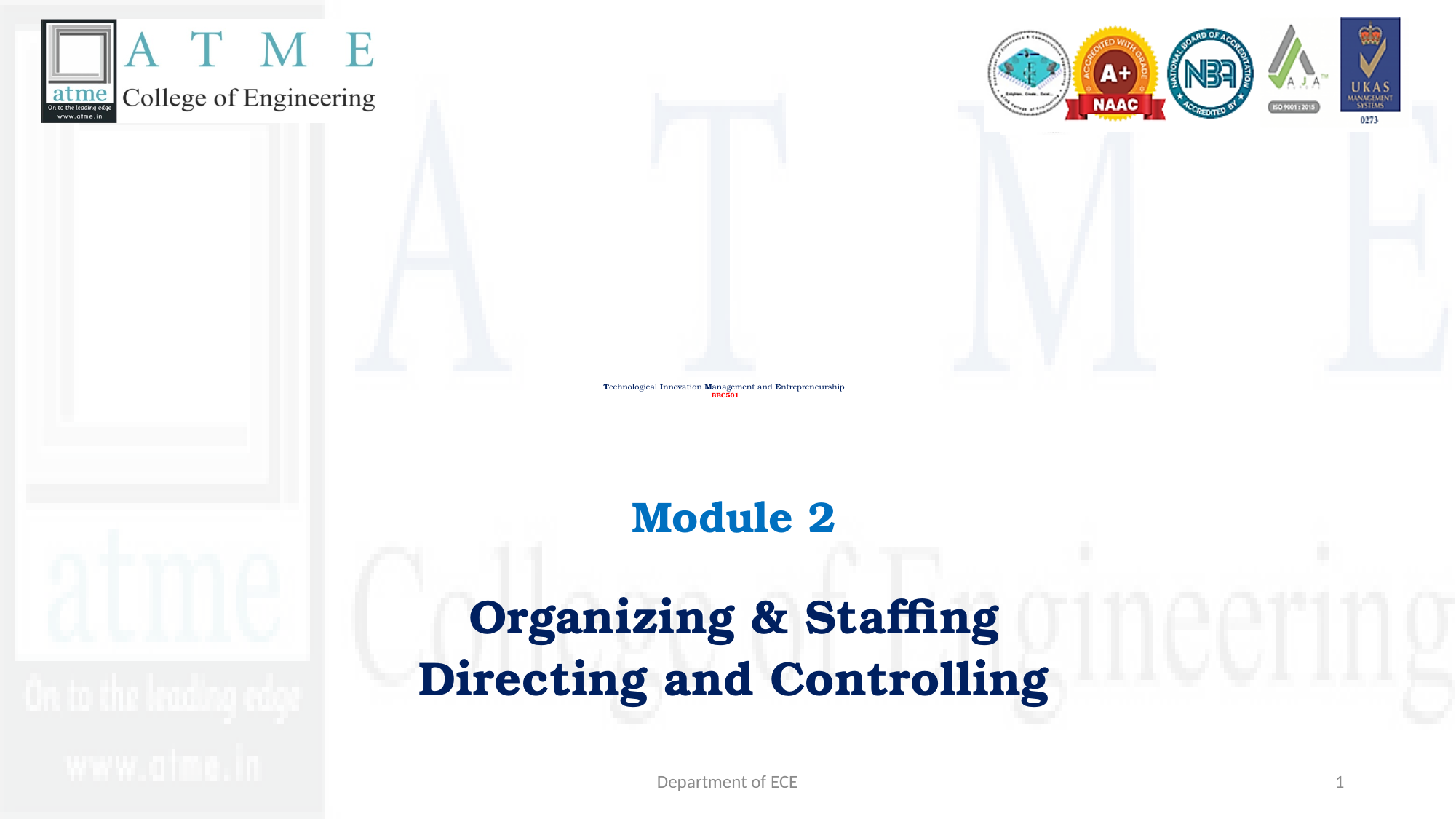

# Technological Innovation Management and Entrepreneurship BEC501

Module 2
Organizing & Staffing
Directing and Controlling

Department of ECE
1